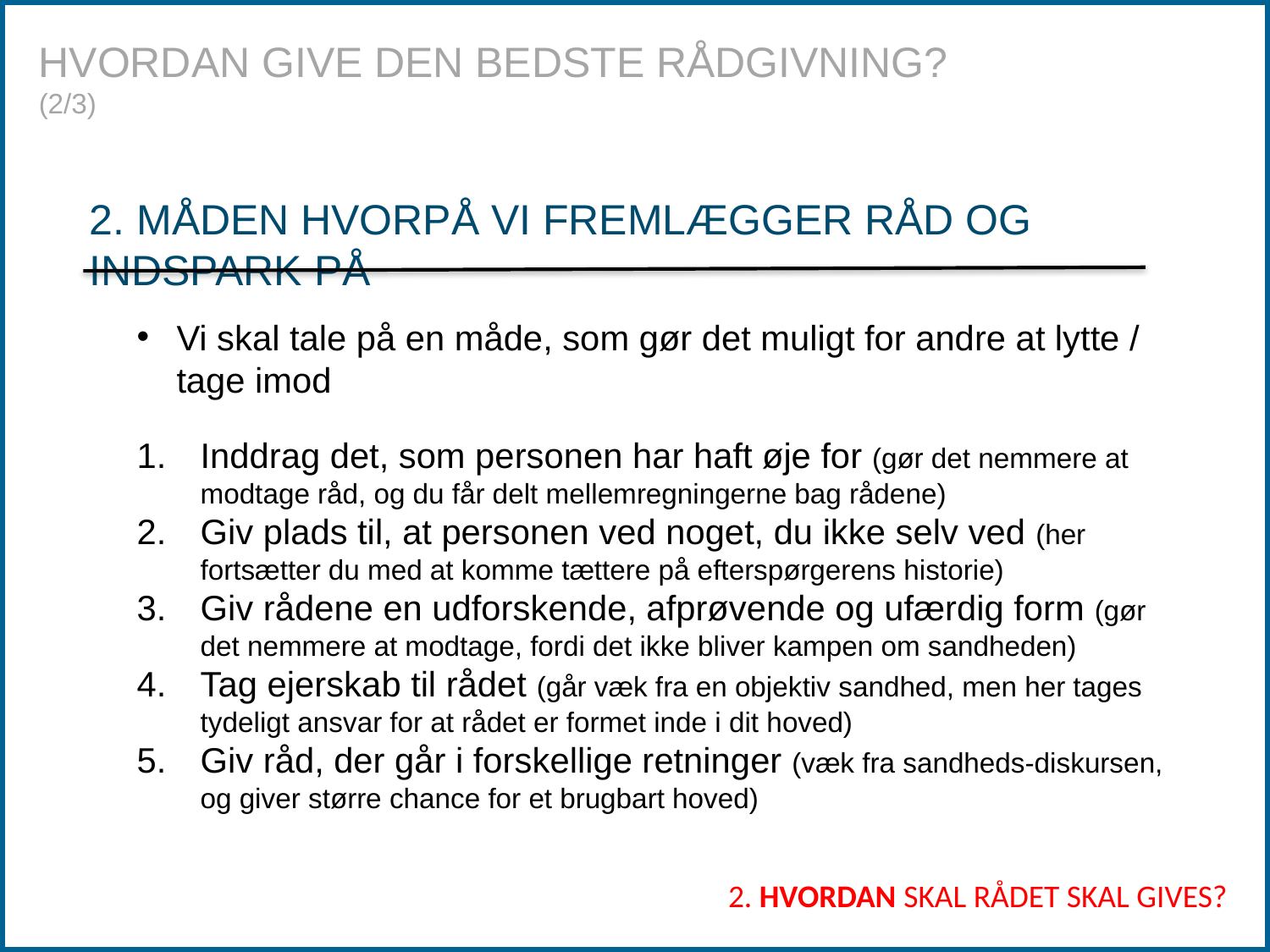

Hvordan give den bedste rådgivning? (2/3)
# 2. Måden hvorpå vi fremlægger råd og indspark på
Vi skal tale på en måde, som gør det muligt for andre at lytte / tage imod

Inddrag det, som personen har haft øje for (gør det nemmere at modtage råd, og du får delt mellemregningerne bag rådene)
Giv plads til, at personen ved noget, du ikke selv ved (her fortsætter du med at komme tættere på efterspørgerens historie)
Giv rådene en udforskende, afprøvende og ufærdig form (gør det nemmere at modtage, fordi det ikke bliver kampen om sandheden)
Tag ejerskab til rådet (går væk fra en objektiv sandhed, men her tages tydeligt ansvar for at rådet er formet inde i dit hoved)
Giv råd, der går i forskellige retninger (væk fra sandheds-diskursen, og giver større chance for et brugbart hoved)

2. HVORDAN SKAL RÅDET SKAL GIVES?